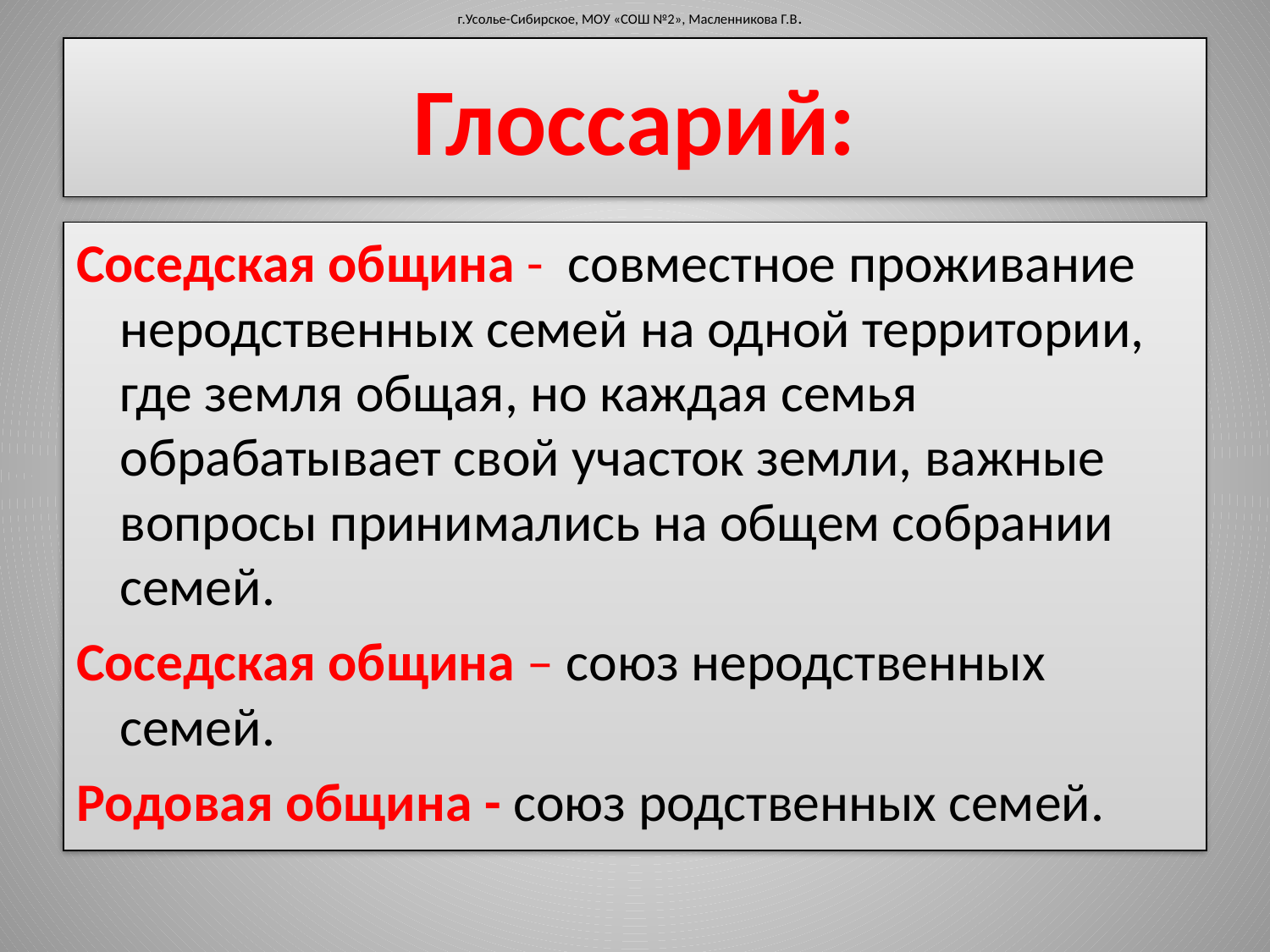

г.Усолье-Сибирское, МОУ «СОШ №2», Масленникова Г.В.
# Глоссарий:
Соседская община -  совместное проживание неродственных семей на одной территории, где земля общая, но каждая семья обрабатывает свой участок земли, важные вопросы принимались на общем собрании семей.
Соседская община – союз неродственных семей.
Родовая община - союз родственных семей.